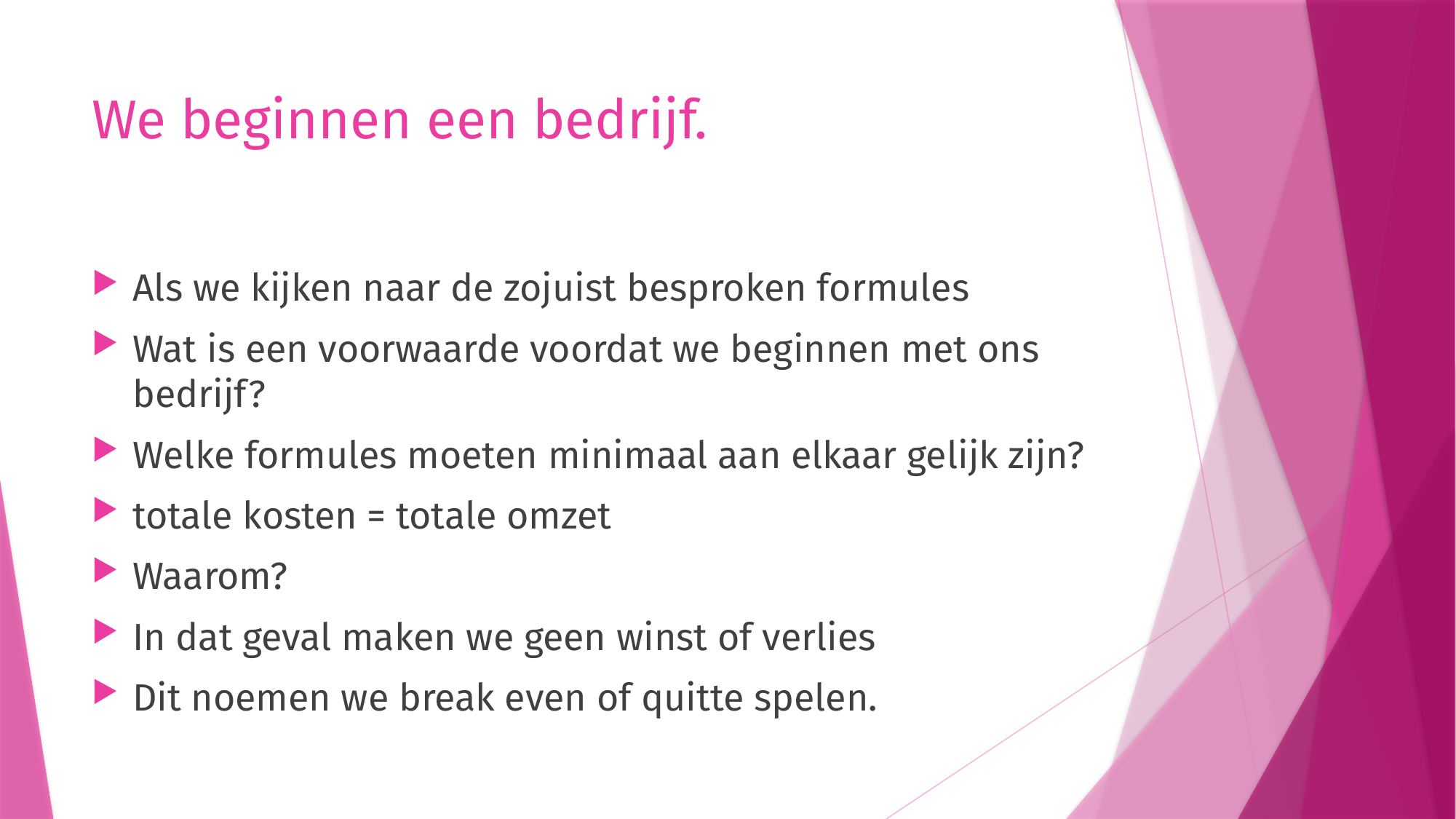

# We beginnen een bedrijf.
Als we kijken naar de zojuist besproken formules
Wat is een voorwaarde voordat we beginnen met ons bedrijf?
Welke formules moeten minimaal aan elkaar gelijk zijn?
totale kosten = totale omzet
Waarom?
In dat geval maken we geen winst of verlies
Dit noemen we break even of quitte spelen.